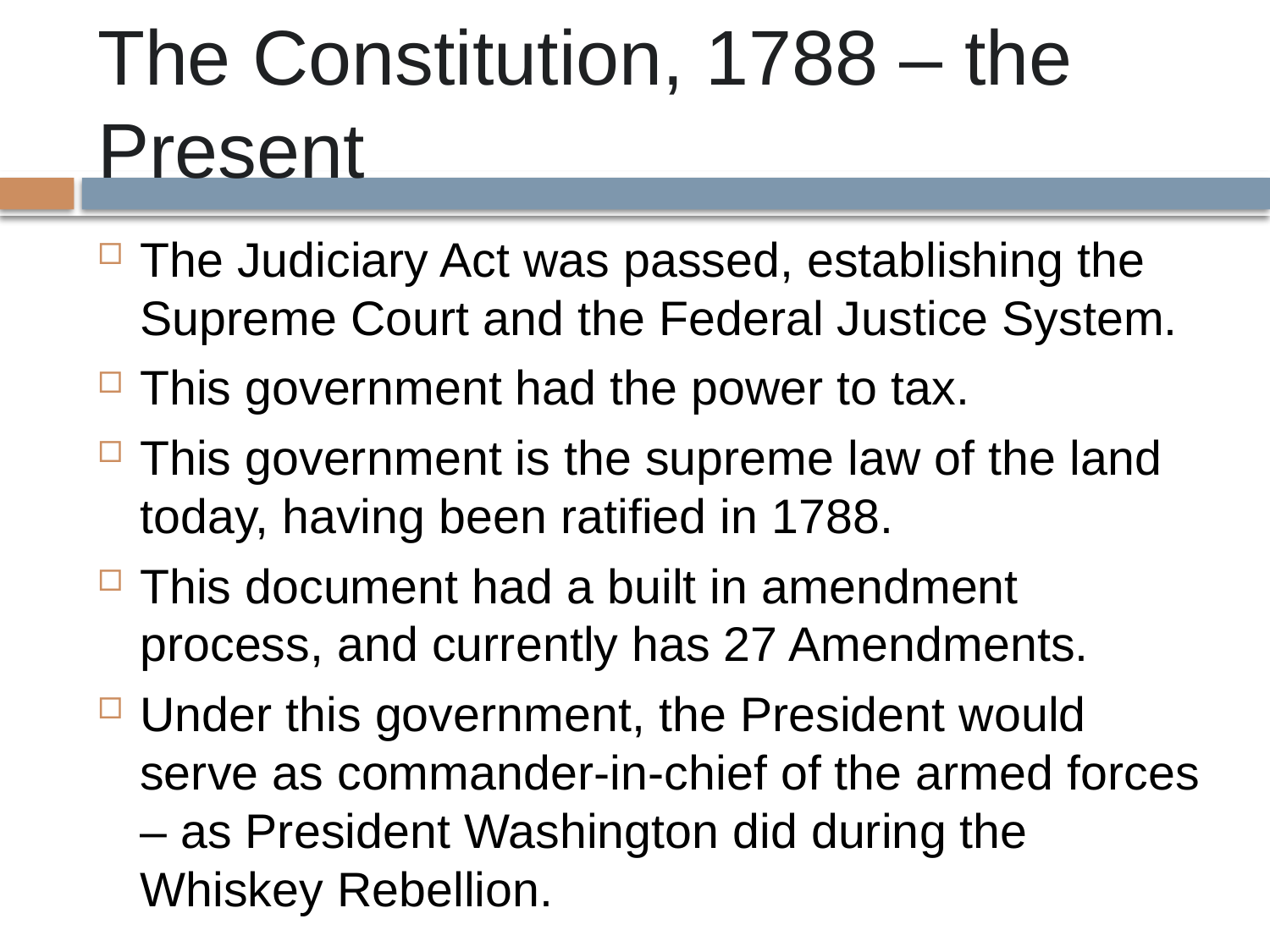

# The Constitution, 1788 – the Present
The Judiciary Act was passed, establishing the Supreme Court and the Federal Justice System.
This government had the power to tax.
This government is the supreme law of the land today, having been ratified in 1788.
This document had a built in amendment process, and currently has 27 Amendments.
Under this government, the President would serve as commander-in-chief of the armed forces – as President Washington did during the Whiskey Rebellion.